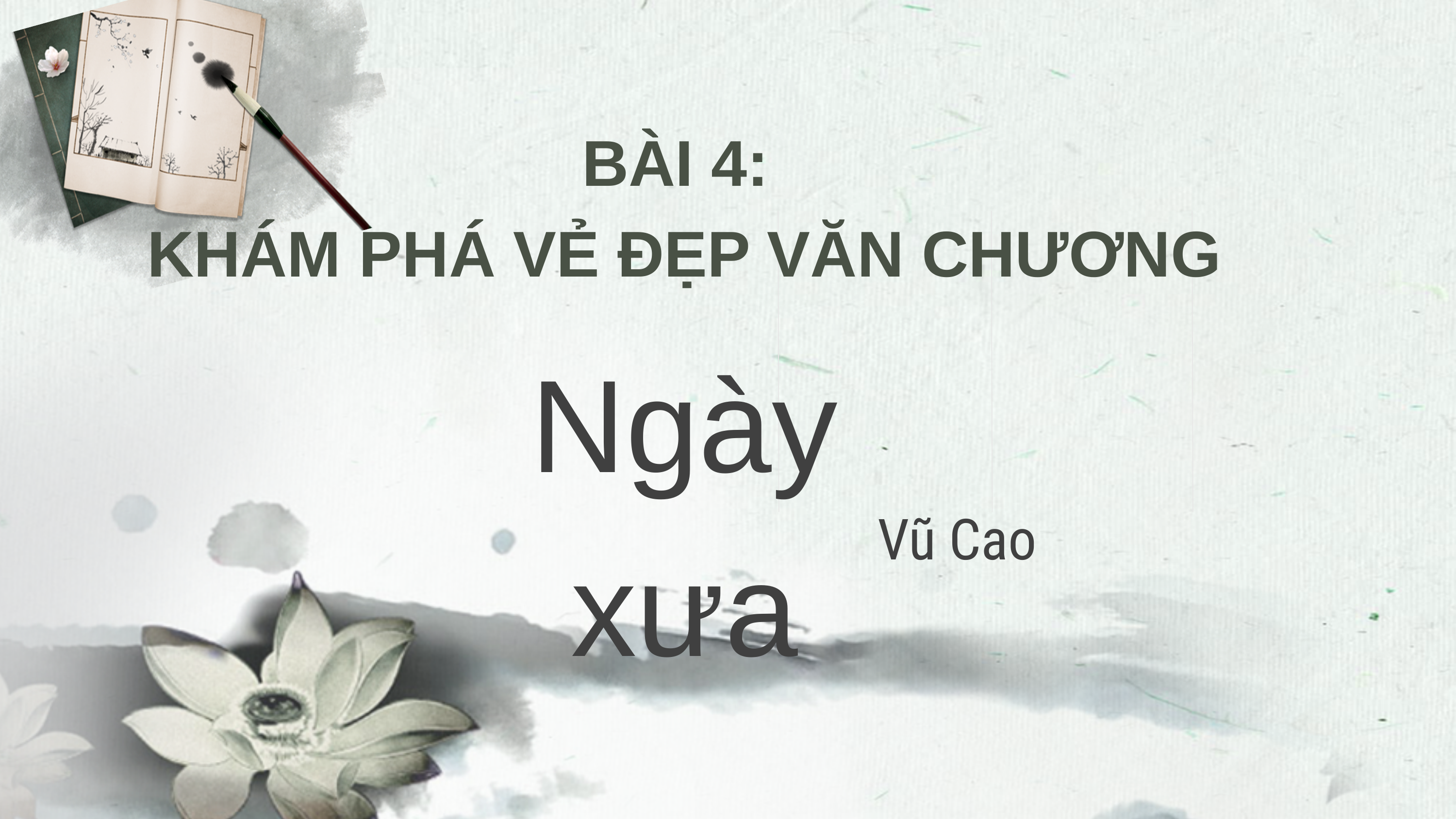

BÀI 4:
KHÁM PHÁ VẺ ĐẸP VĂN CHƯƠNG
Ngày xưa

Vũ Cao